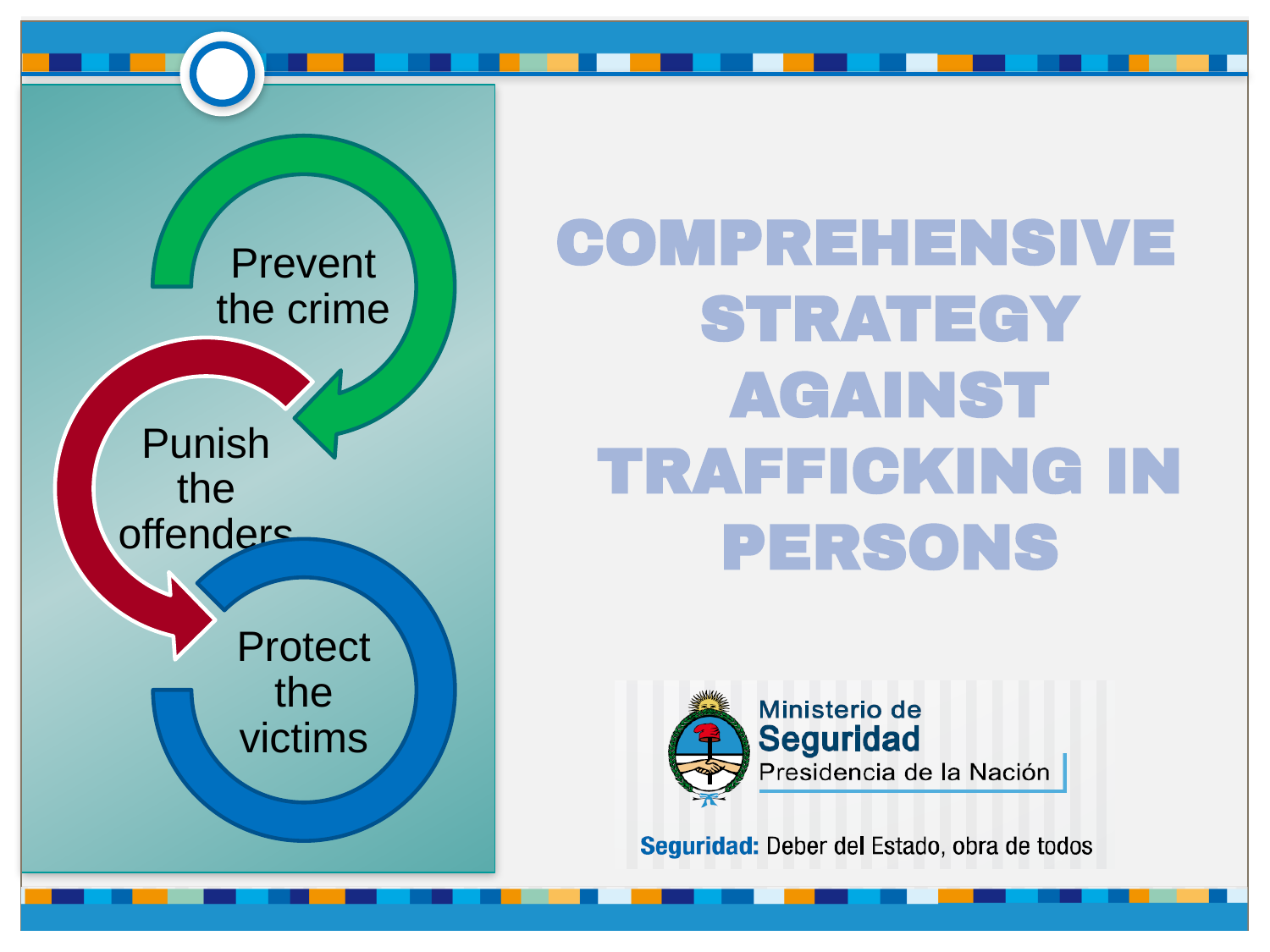

Prevent the crime
Punish the offenders
Protect the victims
COMPREHENSIVE STRATEGY AGAINST TRAFFICKING IN PERSONS